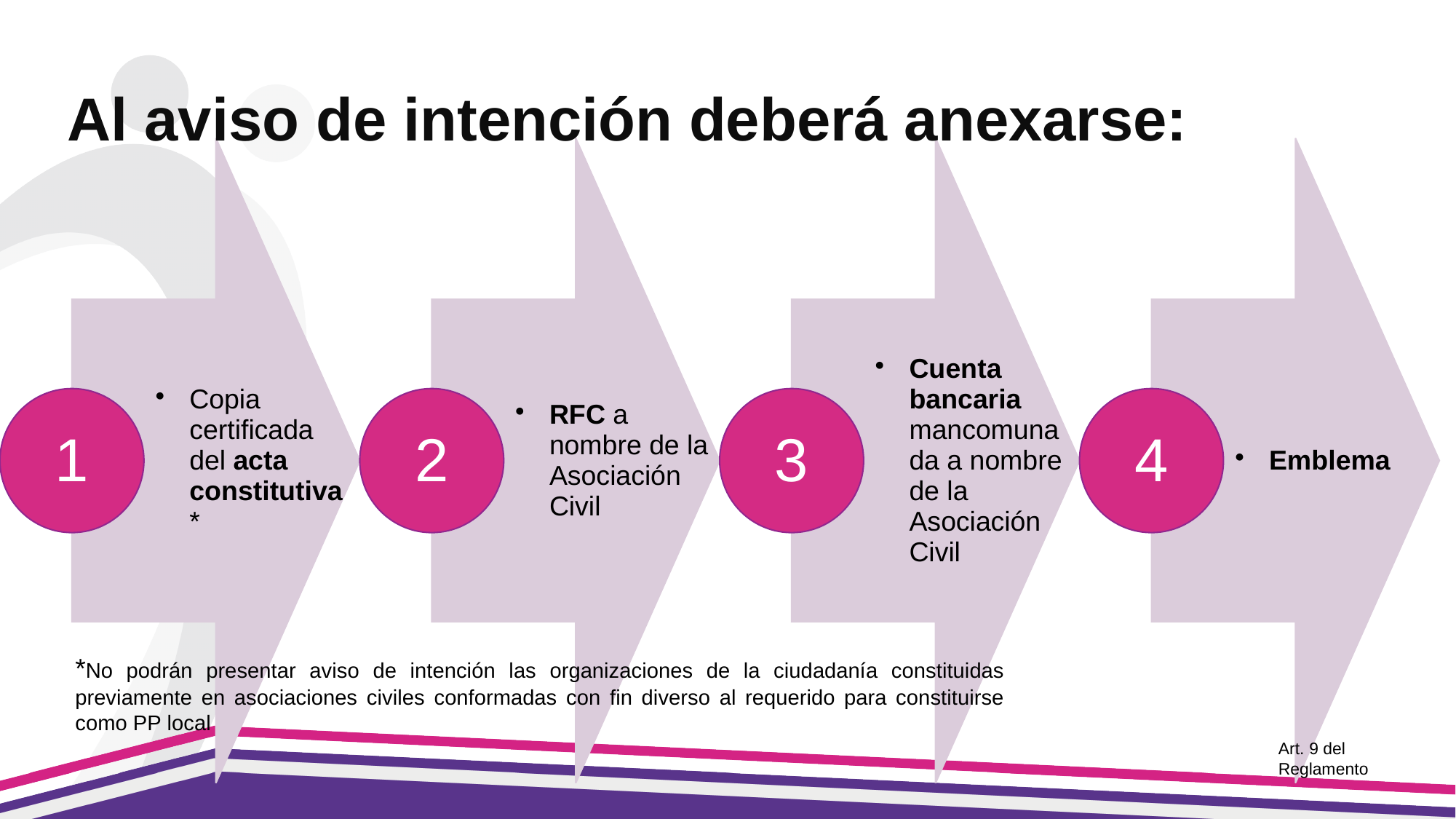

1
Copia certificada del acta constitutiva*
2
RFC a nombre de la Asociación Civil
3
Emblema
4
Cuenta     bancaria mancomunada a nombre de la Asociación Civil
Al aviso de intención deberá anexarse:
*No podrán presentar aviso de intención las organizaciones de la ciudadanía constituidas previamente en asociaciones civiles conformadas con fin diverso al requerido para constituirse como PP local
Art. 9 del Reglamento